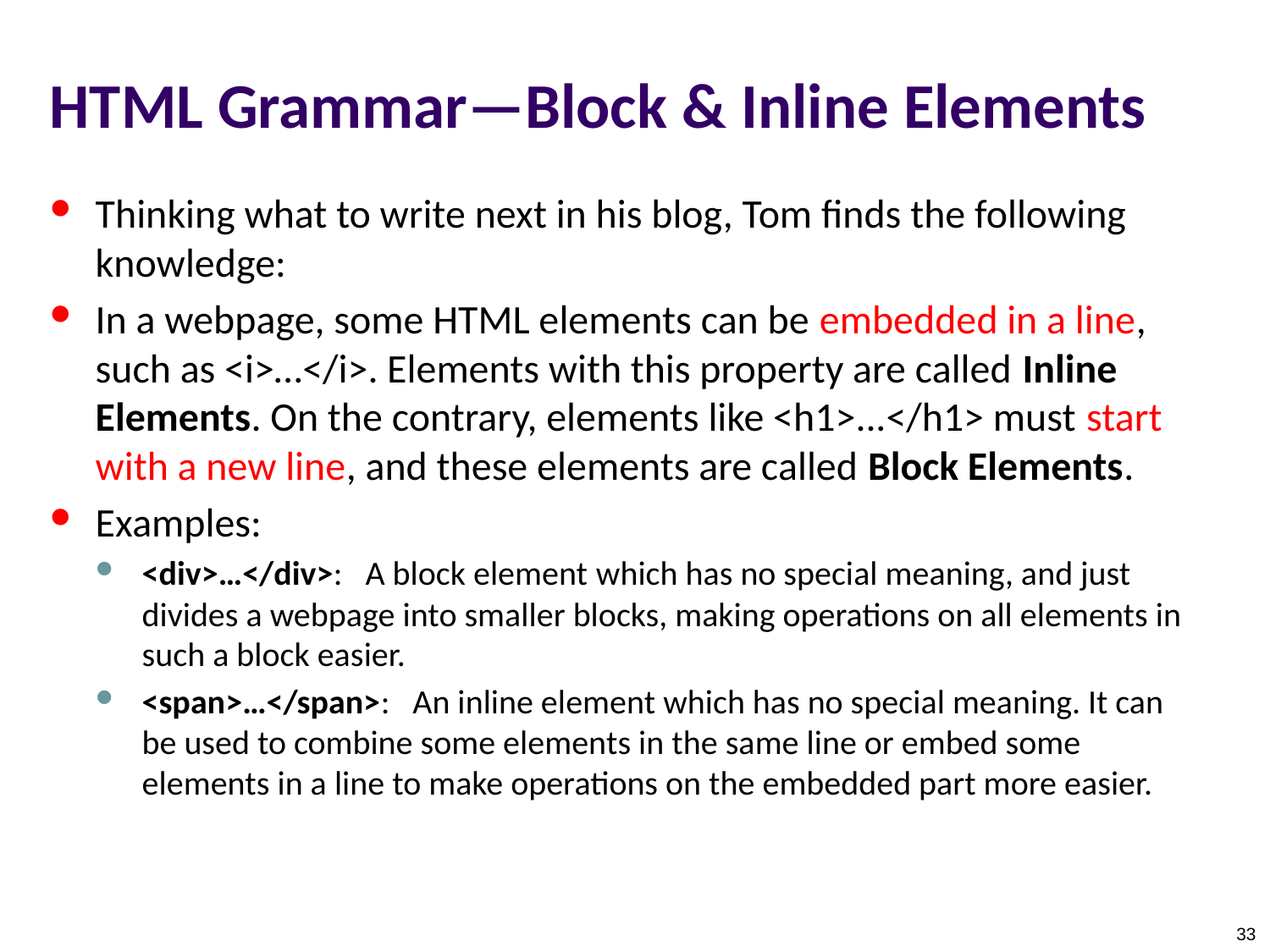

HTML Grammar—Block & Inline Elements
Thinking what to write next in his blog, Tom finds the following knowledge:
In a webpage, some HTML elements can be embedded in a line, such as <i>…</i>. Elements with this property are called Inline Elements. On the contrary, elements like <h1>...</h1> must start with a new line, and these elements are called Block Elements.
Examples:
<div>…</div>:   A block element which has no special meaning, and just divides a webpage into smaller blocks, making operations on all elements in such a block easier.
<span>…</span>:   An inline element which has no special meaning. It can be used to combine some elements in the same line or embed some elements in a line to make operations on the embedded part more easier.
33